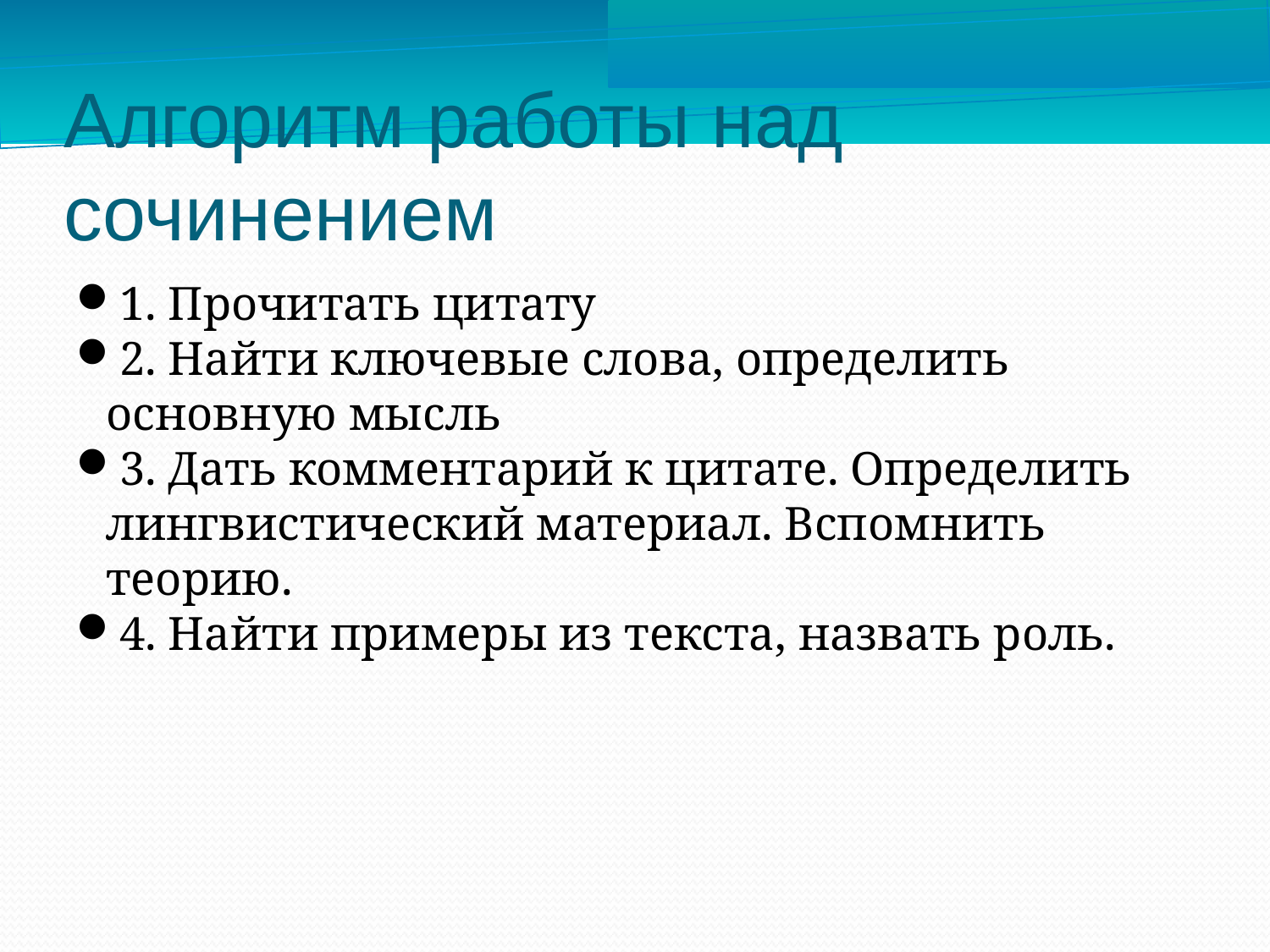

Алгоритм работы над сочинением
1. Прочитать цитату
2. Найти ключевые слова, определить основную мысль
3. Дать комментарий к цитате. Определить лингвистический материал. Вспомнить теорию.
4. Найти примеры из текста, назвать роль.